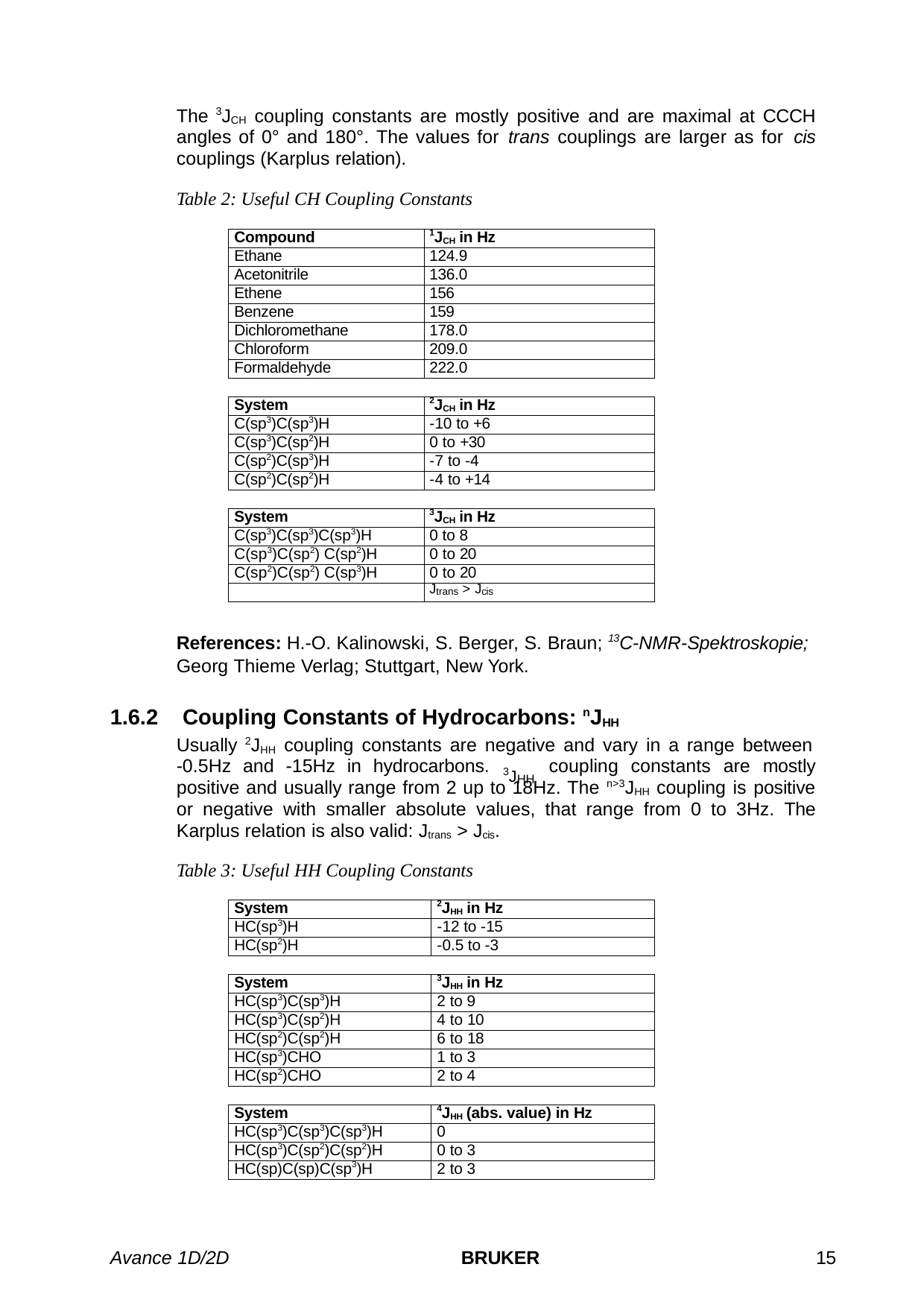

The 3JCH coupling constants are mostly positive and are maximal at CCCH angles of 0° and 180°. The values for trans couplings are larger as for cis couplings (Karplus relation).
Table 2: Useful CH Coupling Constants
| Compound | 1JCH in Hz |
| --- | --- |
| Ethane | 124.9 |
| Acetonitrile | 136.0 |
| Ethene | 156 |
| Benzene | 159 |
| Dichloromethane | 178.0 |
| Chloroform | 209.0 |
| Formaldehyde | 222.0 |
| System | 2JCH in Hz |
| --- | --- |
| C(sp3)C(sp3)H | -10 to +6 |
| C(sp3)C(sp2)H | 0 to +30 |
| C(sp2)C(sp3)H | -7 to -4 |
| C(sp2)C(sp2)H | -4 to +14 |
| System | 3JCH in Hz |
| --- | --- |
| C(sp3)C(sp3)C(sp3)H | 0 to 8 |
| C(sp3)C(sp2) C(sp2)H | 0 to 20 |
| C(sp2)C(sp2) C(sp3)H | 0 to 20 |
|  | Jtrans > Jcis |
References: H.-O. Kalinowski, S. Berger, S. Braun; 13C-NMR-Spektroskopie;
Georg Thieme Verlag; Stuttgart, New York.

1.6.2	Coupling Constants of Hydrocarbons: nJHH
Usually 2JHH coupling constants are negative and vary in a range between
-0.5Hz and -15Hz in hydrocarbons.	coupling constants are mostly
3JHH
positive and usually range from 2 up to 18Hz. The n>3JHH coupling is positive or negative with smaller absolute values, that range from 0 to 3Hz. The Karplus relation is also valid: Jtrans > Jcis.
Table 3: Useful HH Coupling Constants
| System | 2JHH in Hz |
| --- | --- |
| HC(sp3)H | -12 to -15 |
| HC(sp2)H | -0.5 to -3 |
| System | 3JHH in Hz |
| --- | --- |
| HC(sp3)C(sp3)H | 2 to 9 |
| HC(sp3)C(sp2)H | 4 to 10 |
| HC(sp2)C(sp2)H | 6 to 18 |
| HC(sp3)CHO | 1 to 3 |
| HC(sp2)CHO | 2 to 4 |
| System | 4JHH (abs. value) in Hz |
| --- | --- |
| HC(sp3)C(sp3)C(sp3)H | 0 |
| HC(sp3)C(sp2)C(sp2)H | 0 to 3 |
| HC(sp)C(sp)C(sp3)H | 2 to 3 |
Avance 1D/2D
BRUKER
15